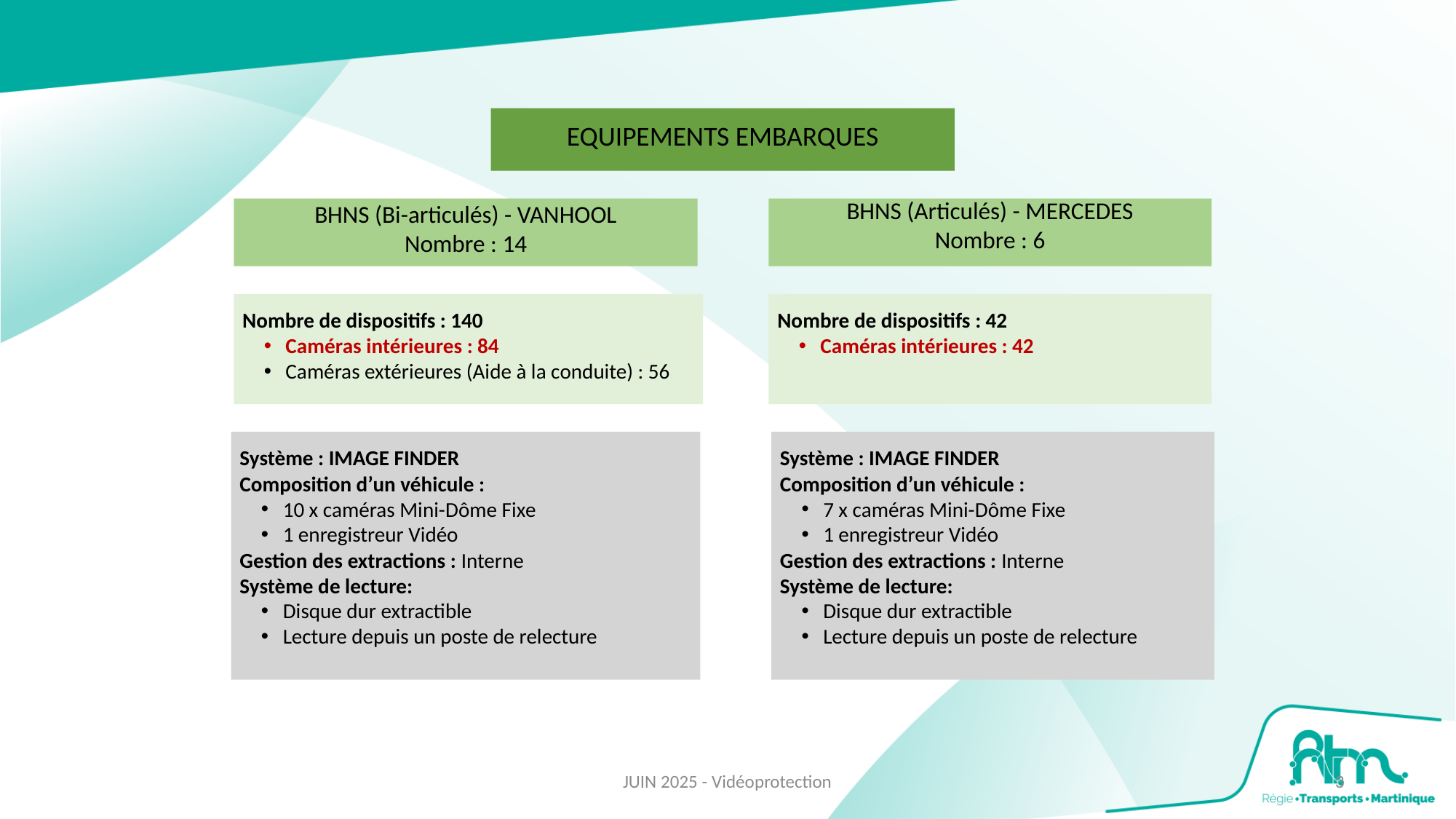

EQUIPEMENTS EMBARQUES

BHNS (Articulés) - MERCEDES
Nombre : 6

BHNS (Bi-articulés) - VANHOOL
Nombre : 14

Nombre de dispositifs : 140
Caméras intérieures : 84
Caméras extérieures (Aide à la conduite) : 56
Nombre de dispositifs : 42
Caméras intérieures : 42
Système : IMAGE FINDER
Composition d’un véhicule :
10 x caméras Mini-Dôme Fixe
1 enregistreur Vidéo
Gestion des extractions : Interne
Système de lecture:
Disque dur extractible
Lecture depuis un poste de relecture
Système : IMAGE FINDER
Composition d’un véhicule :
7 x caméras Mini-Dôme Fixe
1 enregistreur Vidéo
Gestion des extractions : Interne
Système de lecture:
Disque dur extractible
Lecture depuis un poste de relecture
JUIN 2025 - Vidéoprotection
3